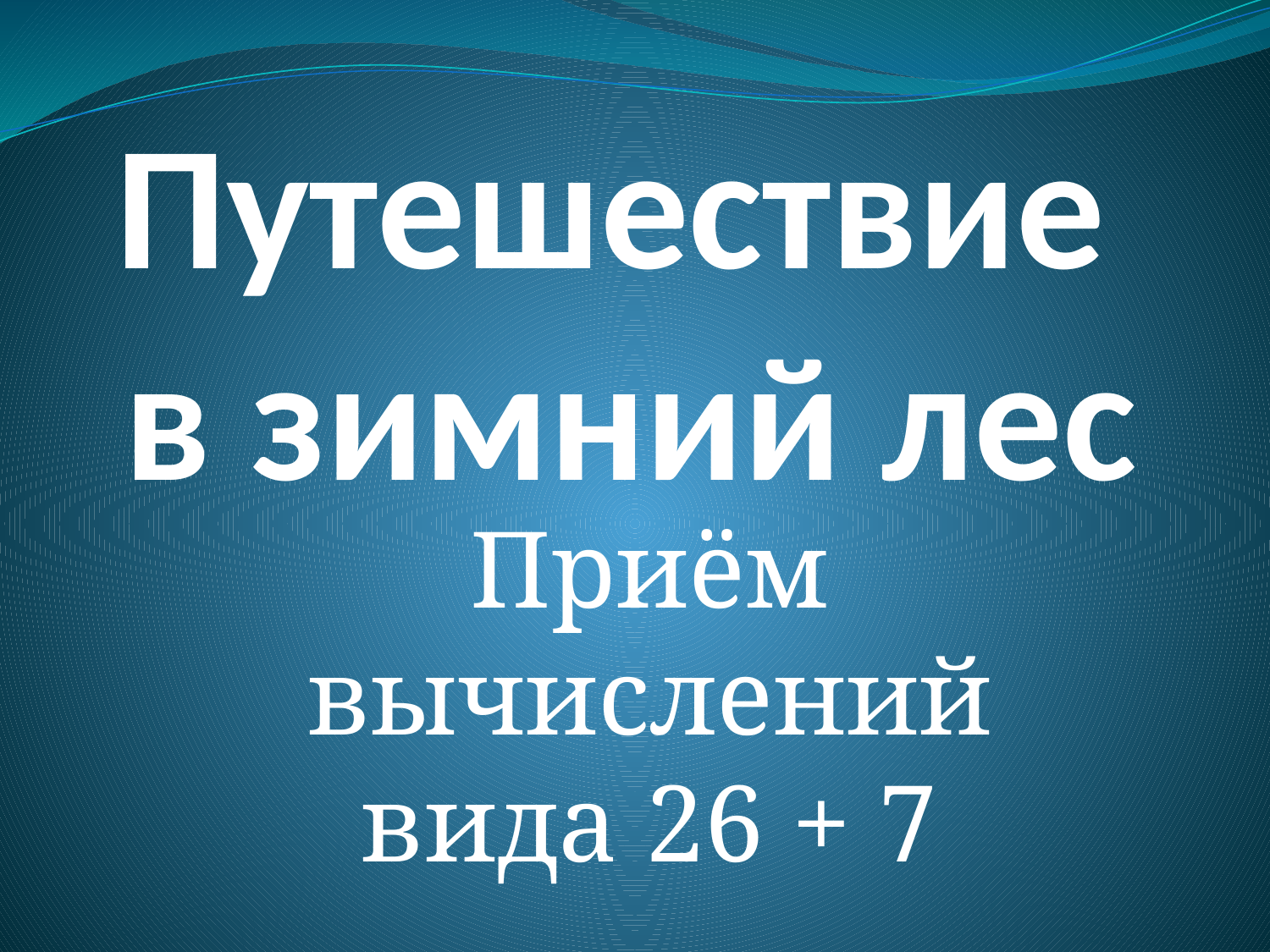

# Путешествие в зимний лес
Приём вычислений вида 26 + 7